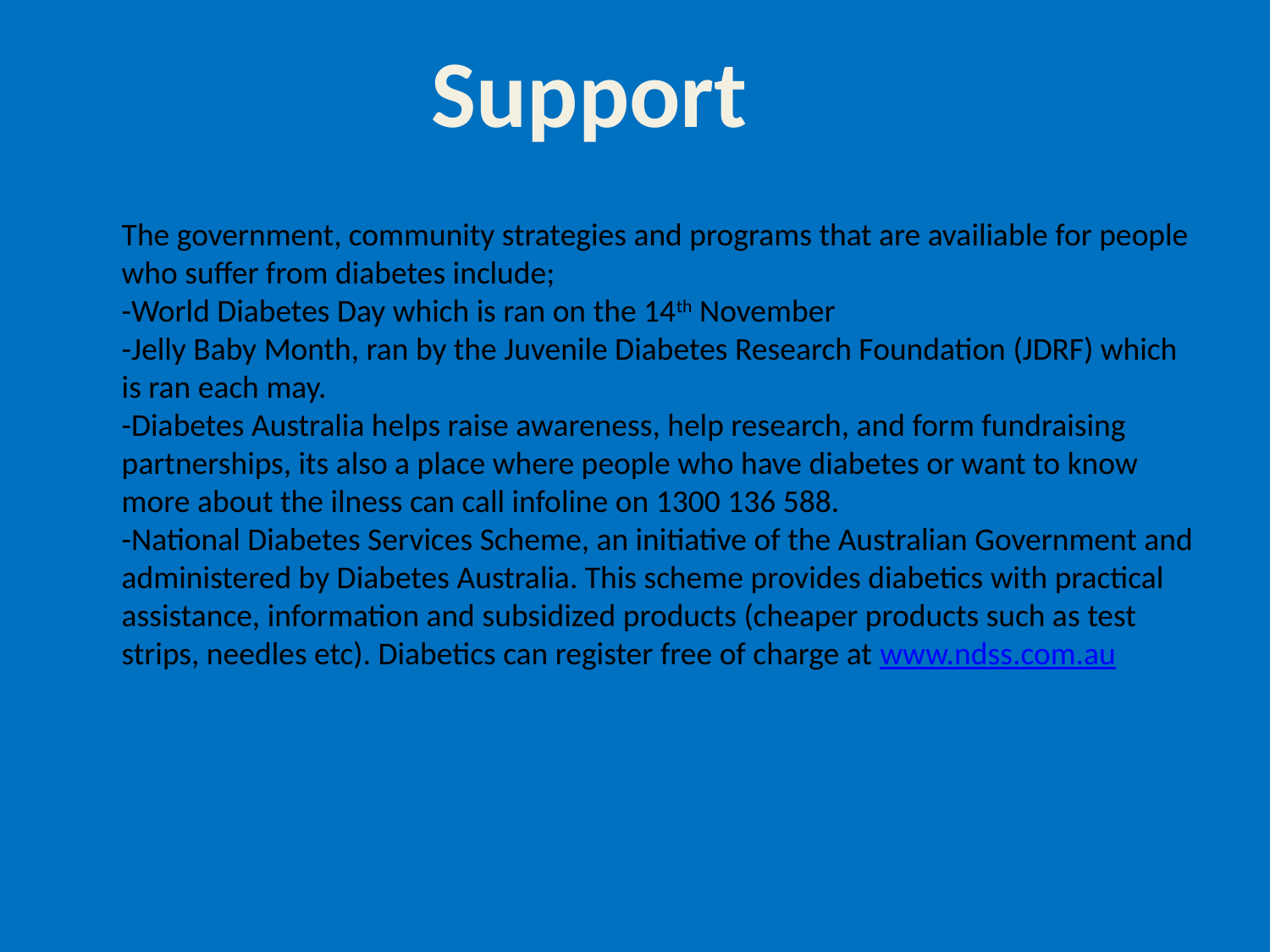

Support
The government, community strategies and programs that are availiable for people who suffer from diabetes include;
-World Diabetes Day which is ran on the 14th November
-Jelly Baby Month, ran by the Juvenile Diabetes Research Foundation (JDRF) which is ran each may.
-Diabetes Australia helps raise awareness, help research, and form fundraising partnerships, its also a place where people who have diabetes or want to know more about the ilness can call infoline on 1300 136 588.
-National Diabetes Services Scheme, an initiative of the Australian Government and administered by Diabetes Australia. This scheme provides diabetics with practical assistance, information and subsidized products (cheaper products such as test strips, needles etc). Diabetics can register free of charge at www.ndss.com.au